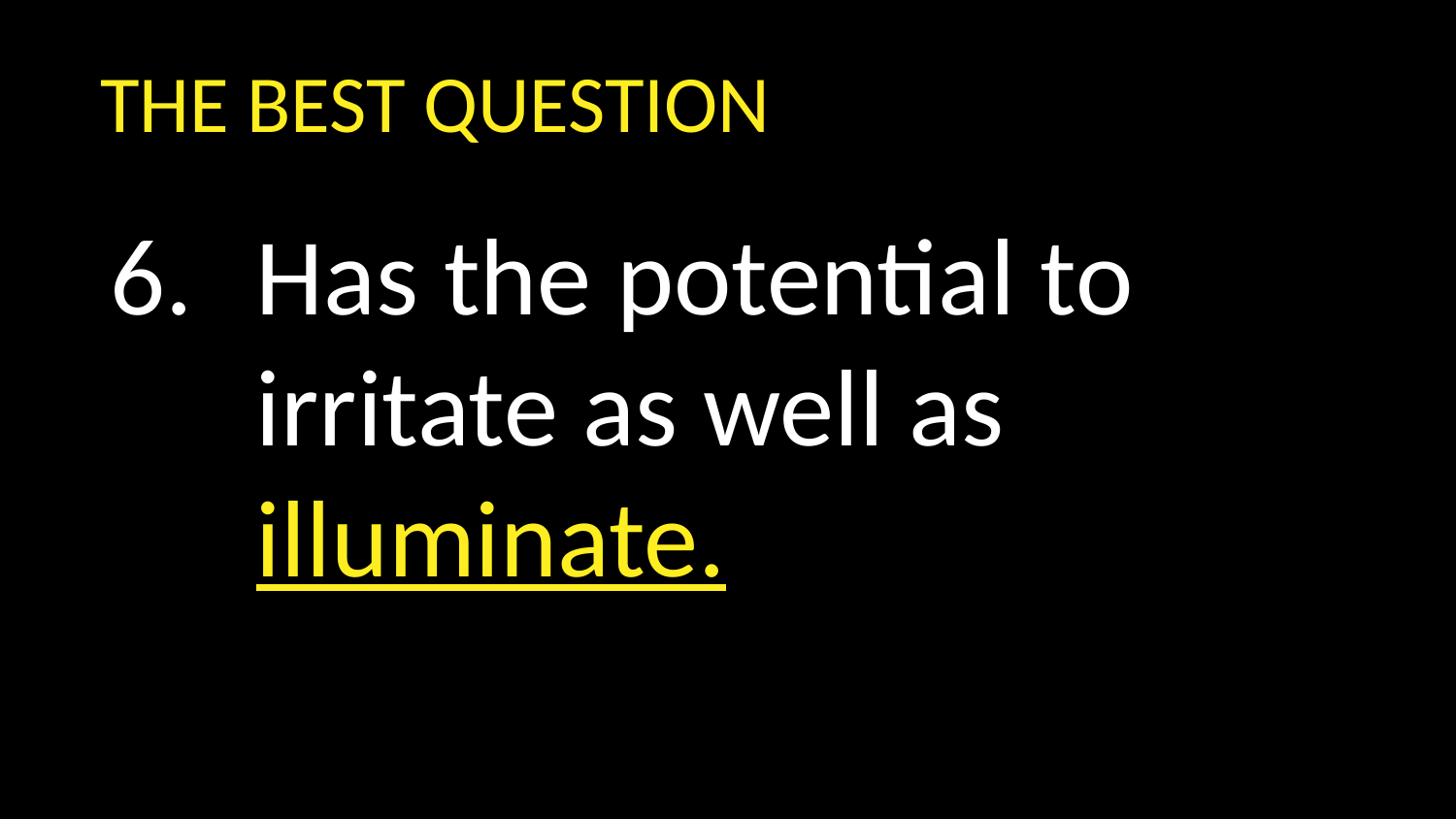

THE BEST QUESTION
Has the potential to irritate as well as illuminate.